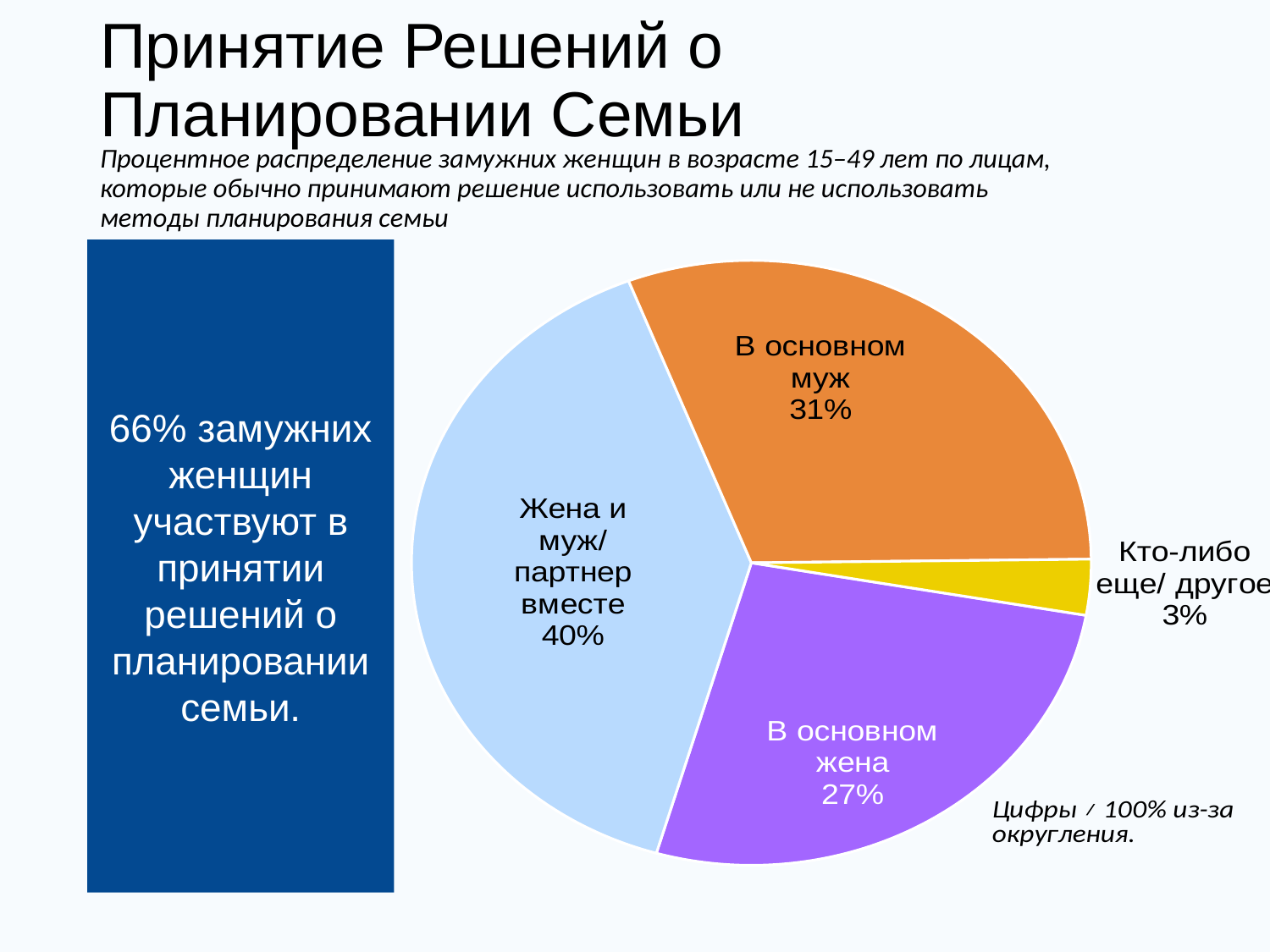

# Принятие Решений о Планировании Семьи
Процентное распределение замужних женщин в возрасте 15–49 лет по лицам, которые обычно принимают решение использовать или не использовать методы планирования семьи

### Chart

| Category | Sales |
|---|---|
| В основном жена | 27.0 |
| Жена и муж/партнер вместе | 40.0 |
| В основном муж | 31.0 |
| Кто-либо еще/ другое | 3.0 |
66% замужних женщин участвуют в принятии решений о планировании семьи.